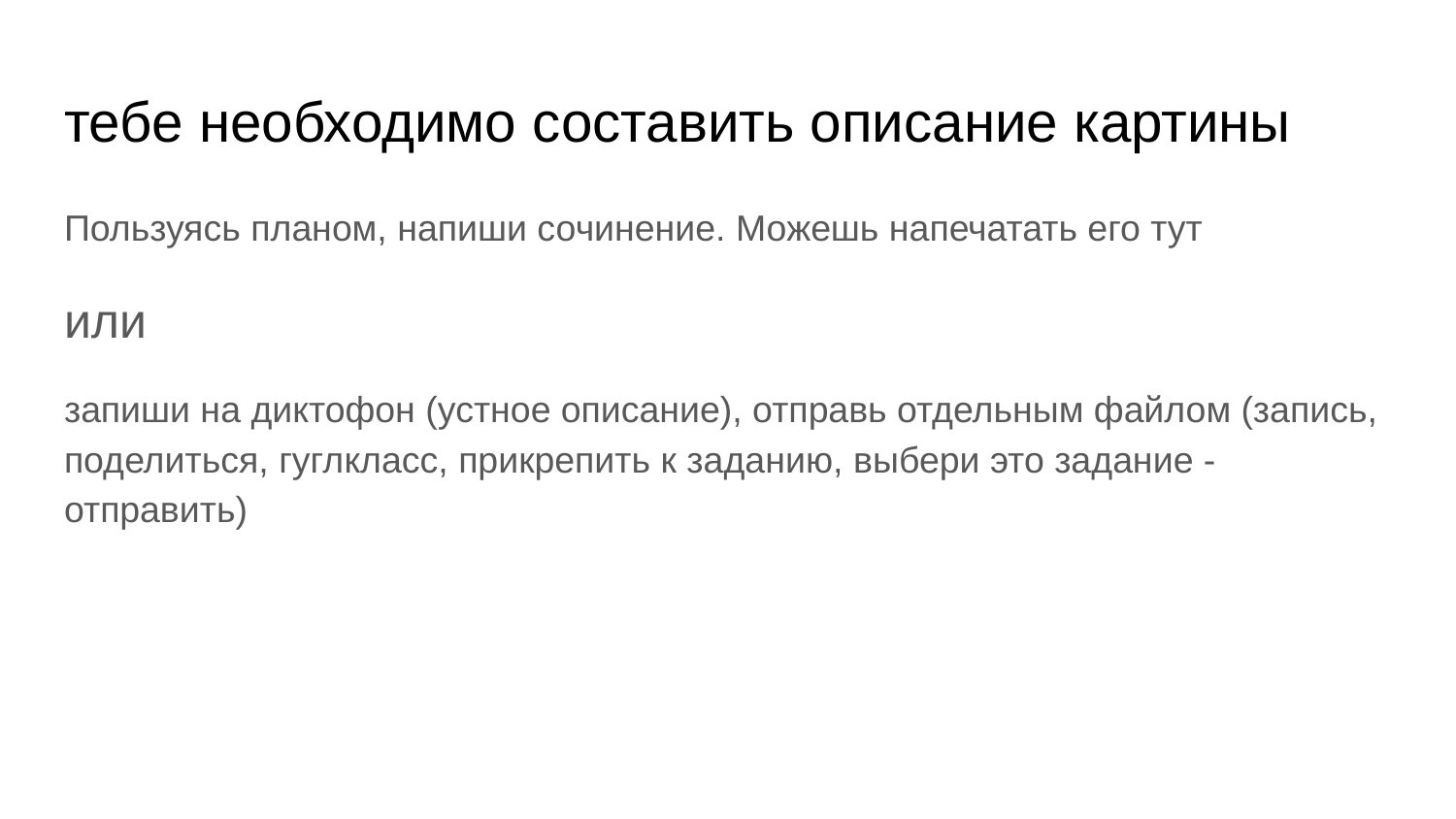

# тебе необходимо составить описание картины
Пользуясь планом, напиши сочинение. Можешь напечатать его тут
или
запиши на диктофон (устное описание), отправь отдельным файлом (запись, поделиться, гуглкласс, прикрепить к заданию, выбери это задание - отправить)